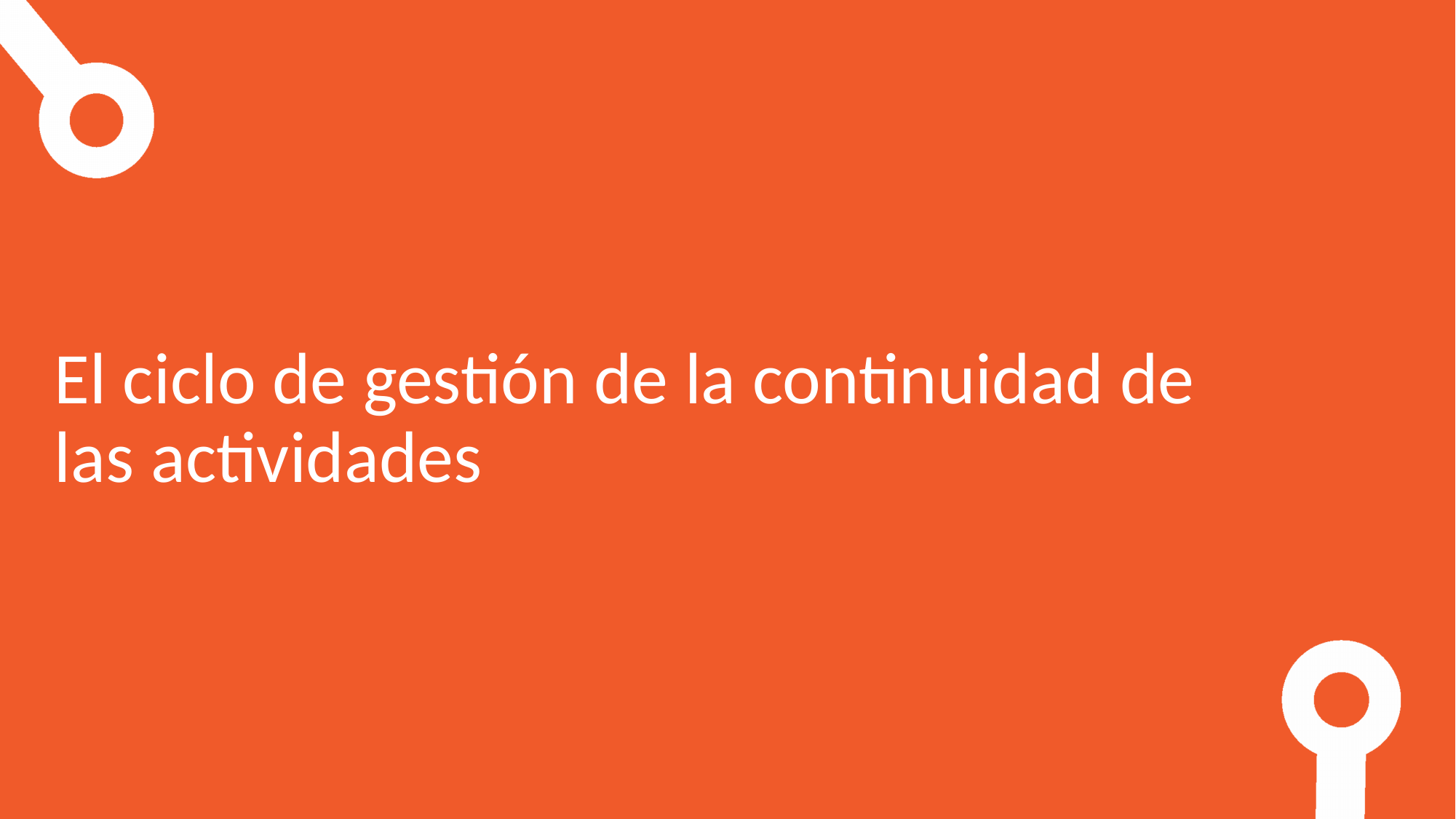

El ciclo de gestión de la continuidad de las actividades